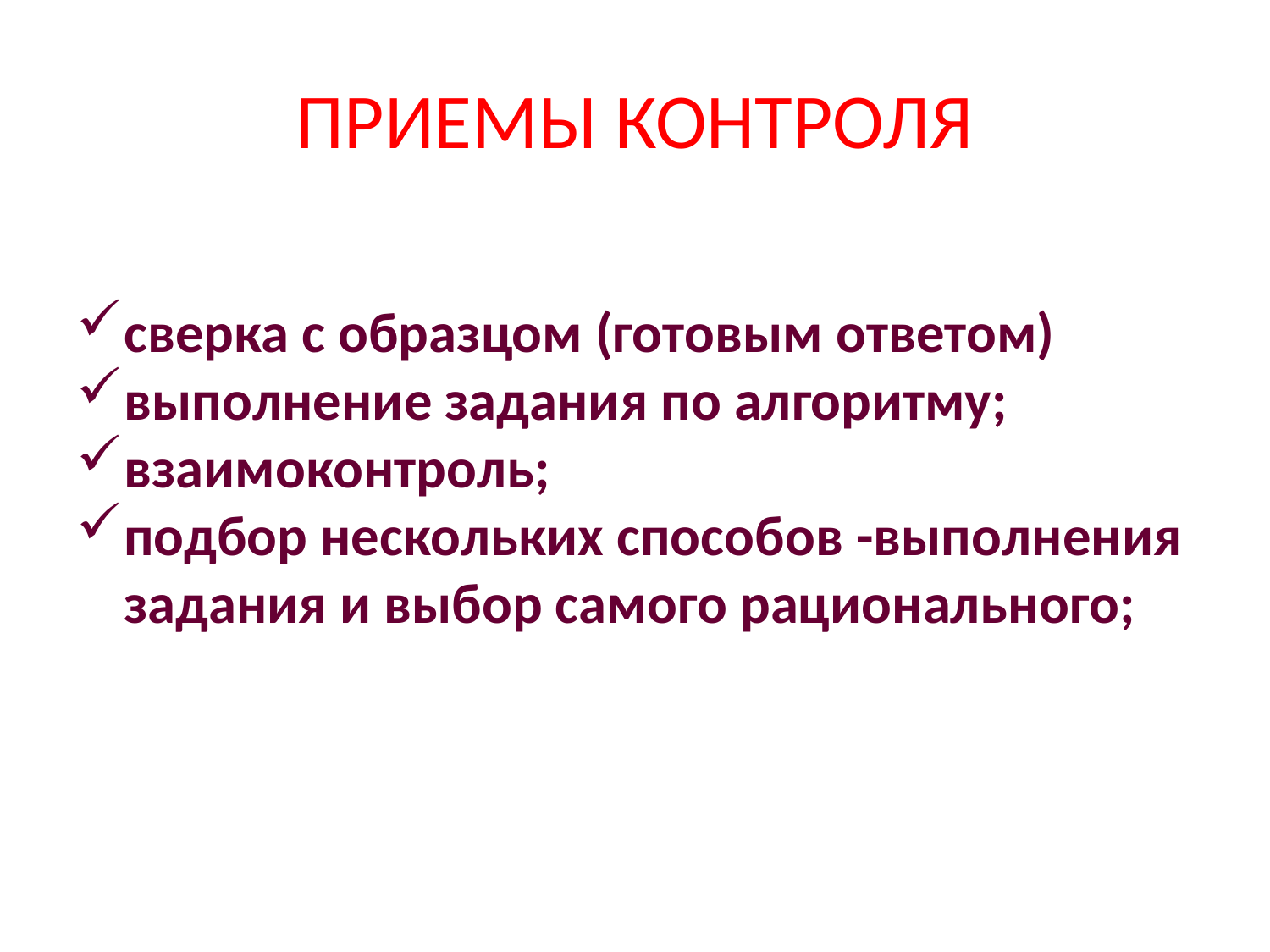

# ПРИЕМЫ КОНТРОЛЯ

сверка с образцом (готовым ответом)
выполнение задания по алгоритму;
взаимоконтроль;
подбор нескольких способов -выполнения задания и выбор самого рационального;